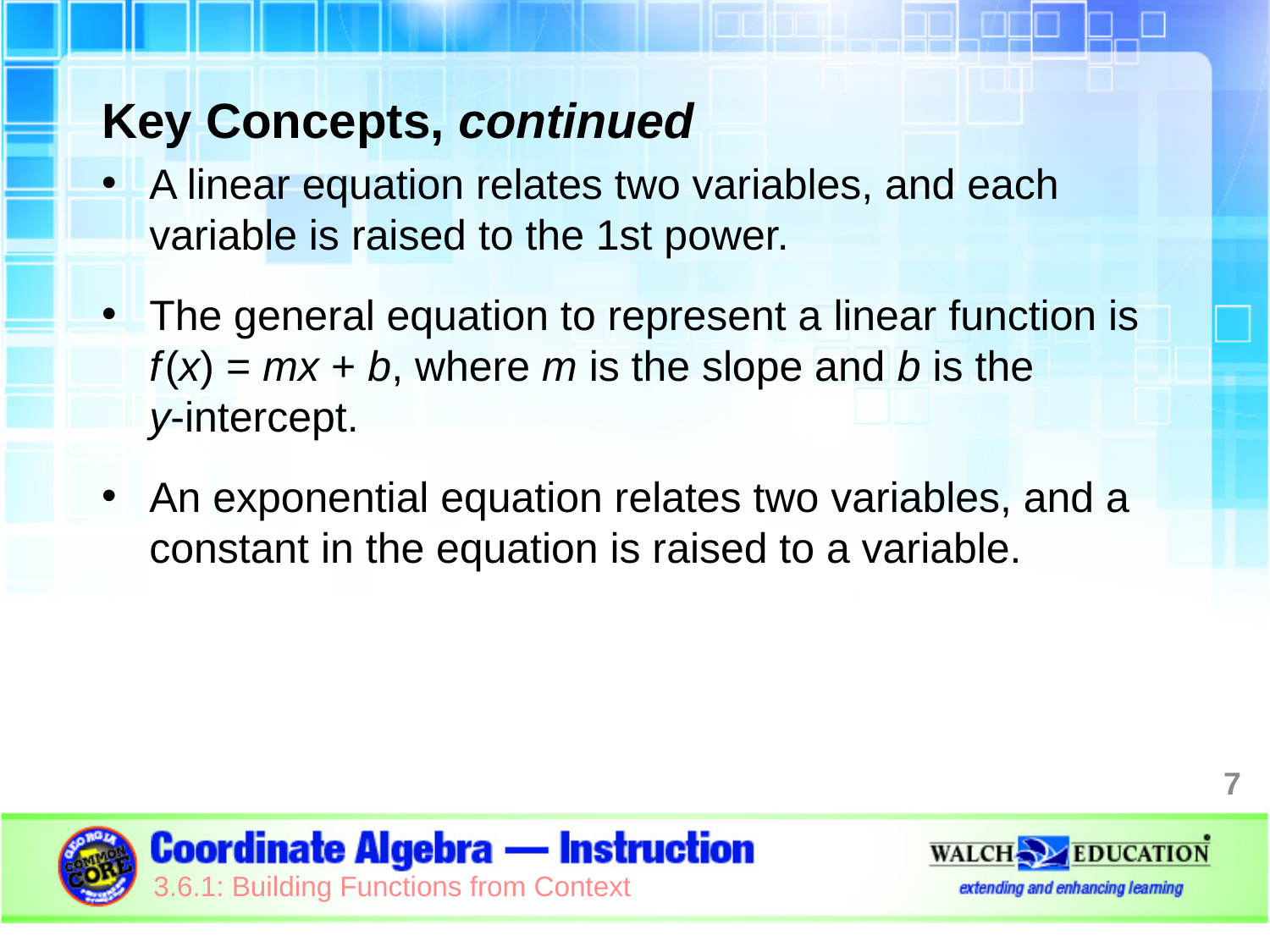

Key Concepts, continued
A linear equation relates two variables, and each variable is raised to the 1st power.
The general equation to represent a linear function is
f (x) = mx + b, where m is the slope and b is the
y-intercept.
An exponential equation relates two variables, and a constant in the equation is raised to a variable.

7
3.6.1: Building Functions from Context